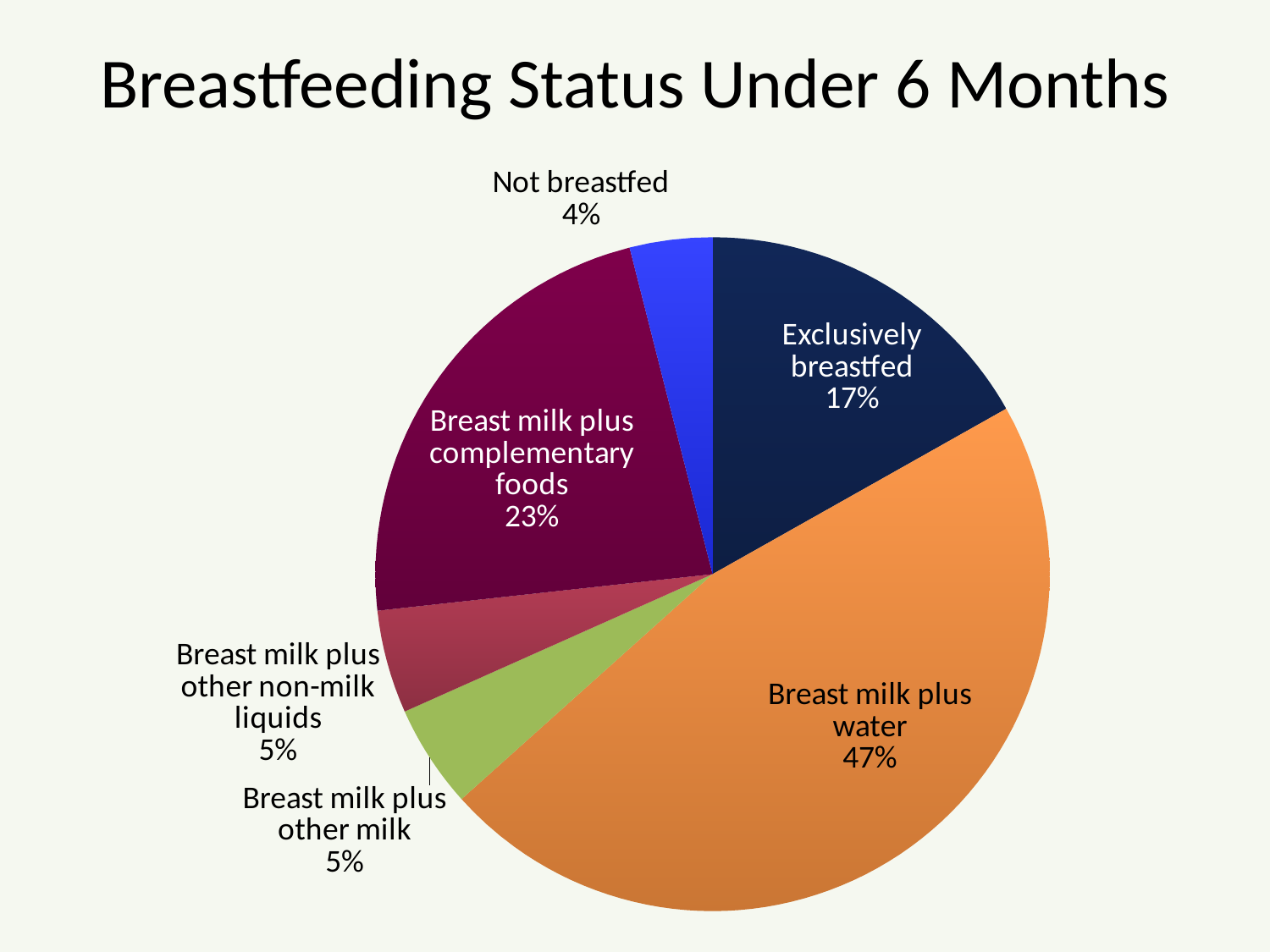

# Breastfeeding Status Under 6 Months

### Chart

| Category | Sales |
|---|---|
| Exclusively breastfed | 17.0 |
| Breast milk plus water | 47.0 |
| Breast milk plus other milk | 5.0 |
| Breast milk plus other non-milk liquids | 5.0 |
| Breast milk plus complementary foods | 23.0 |
| Not breastfed | 4.0 |